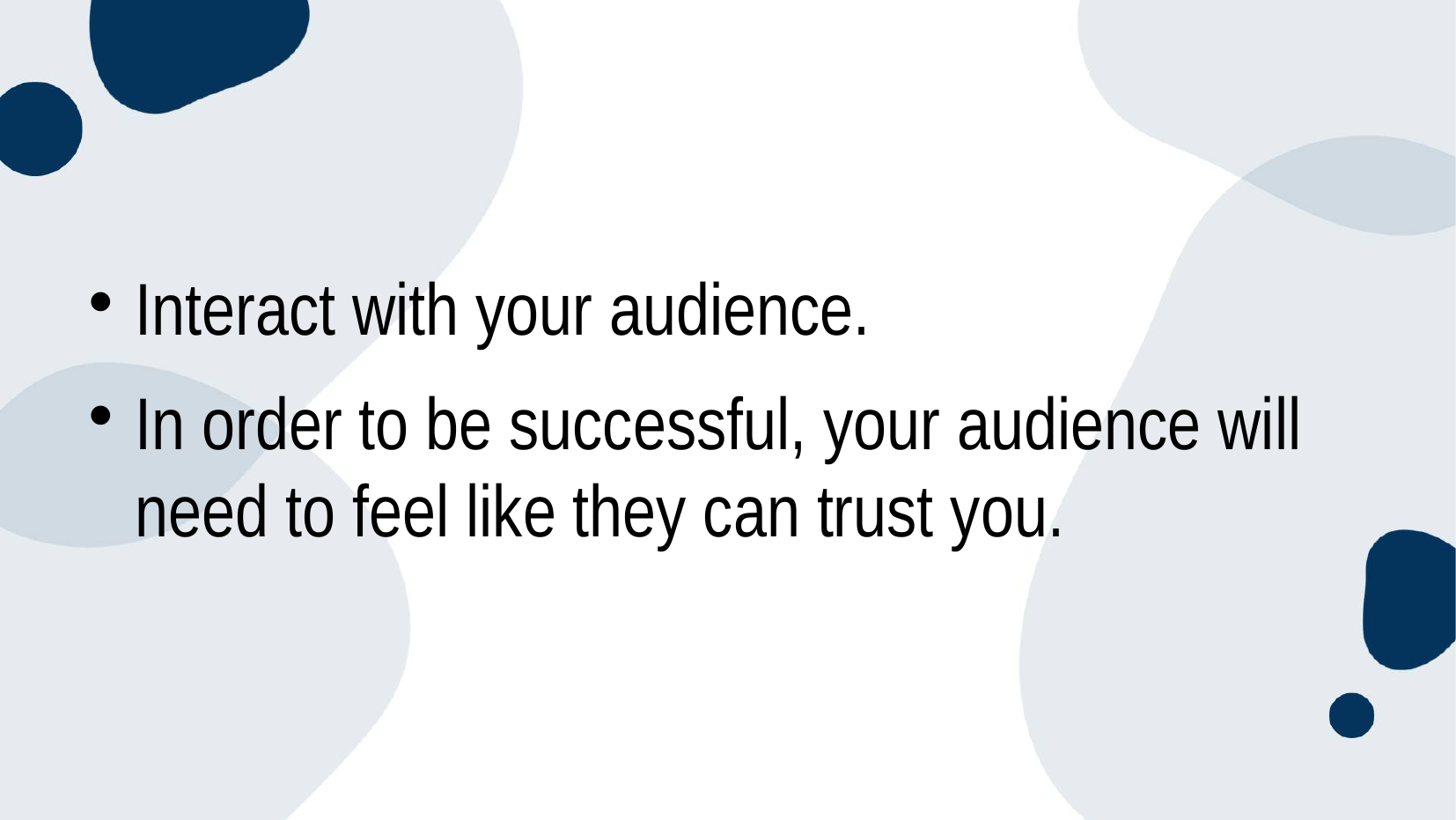

Interact with your audience.
In order to be successful, your audience will need to feel like they can trust you.